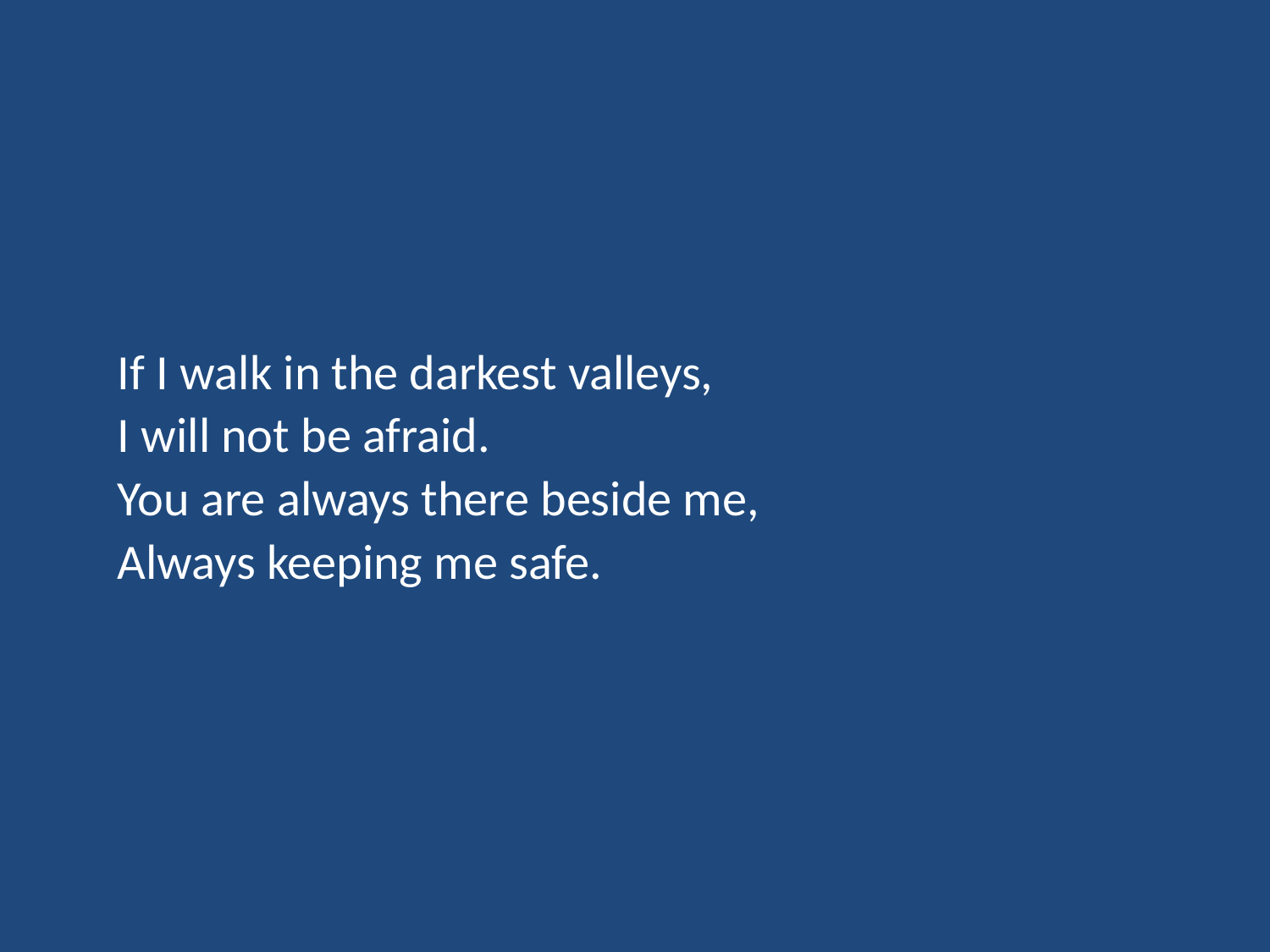

If I walk in the darkest valleys,
I will not be afraid.
You are always there beside me,
Always keeping me safe.